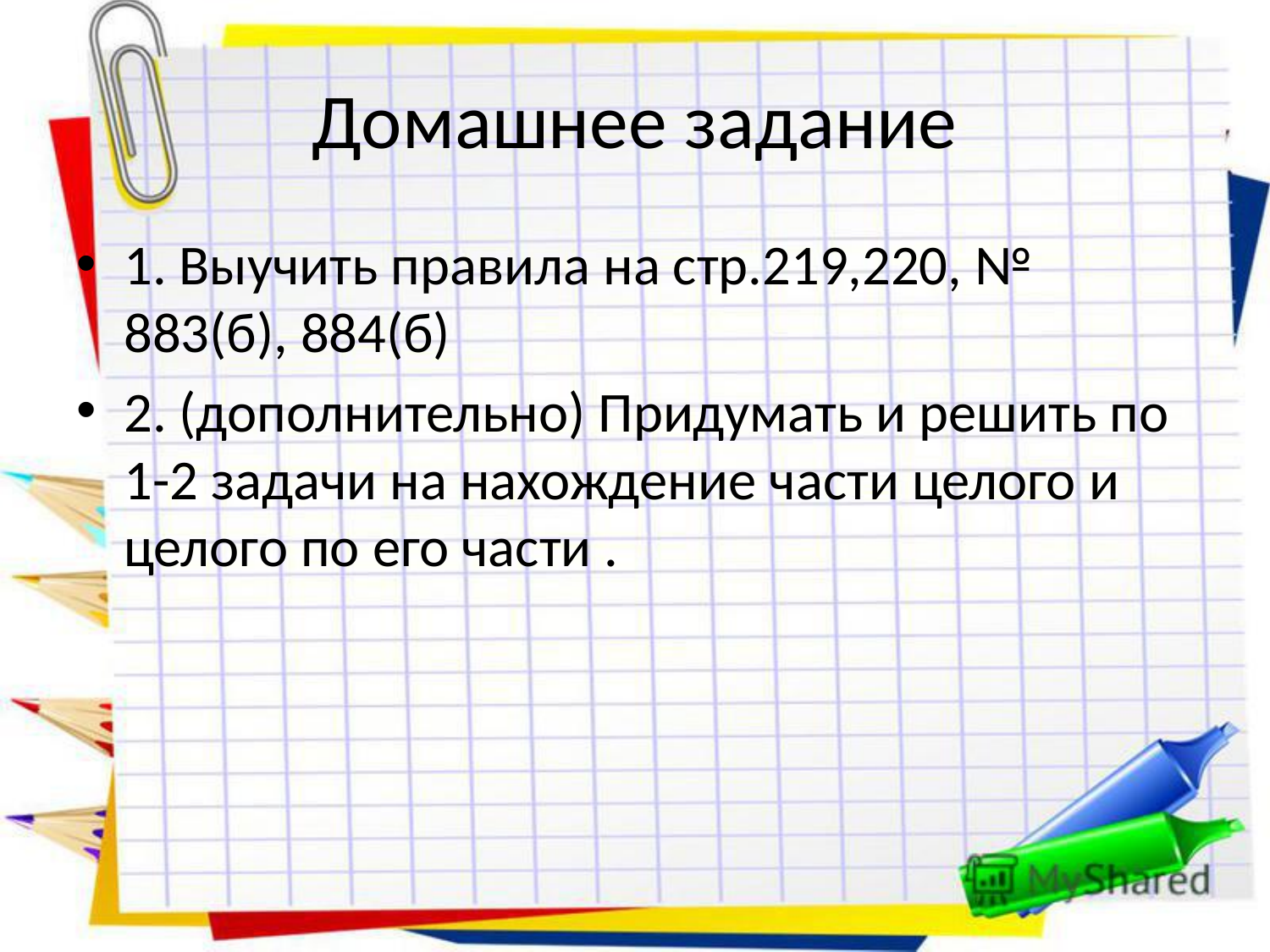

# Домашнее задание
1. Выучить правила на стр.219,220, № 883(б), 884(б)
2. (дополнительно) Придумать и решить по  1-2 задачи на нахождение части целого и целого по его части .